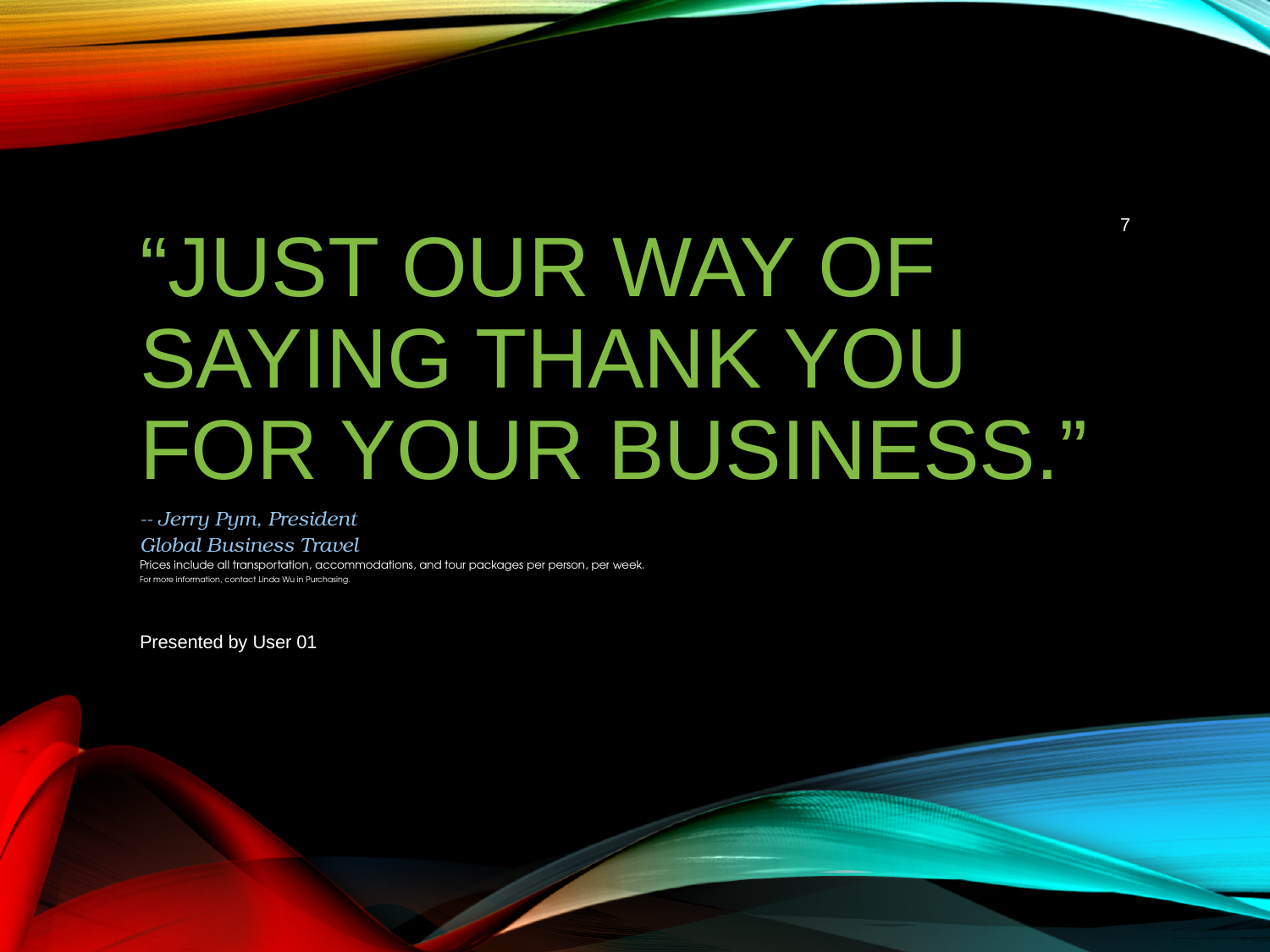

7
# “Just our way of saying thank you for your business.”
-- Jerry Pym, President
Global Business Travel
Prices include all transportation, accommodations, and tour packages per person, per week.
For more information, contact Linda Wu in Purchasing.

Presented by User 01